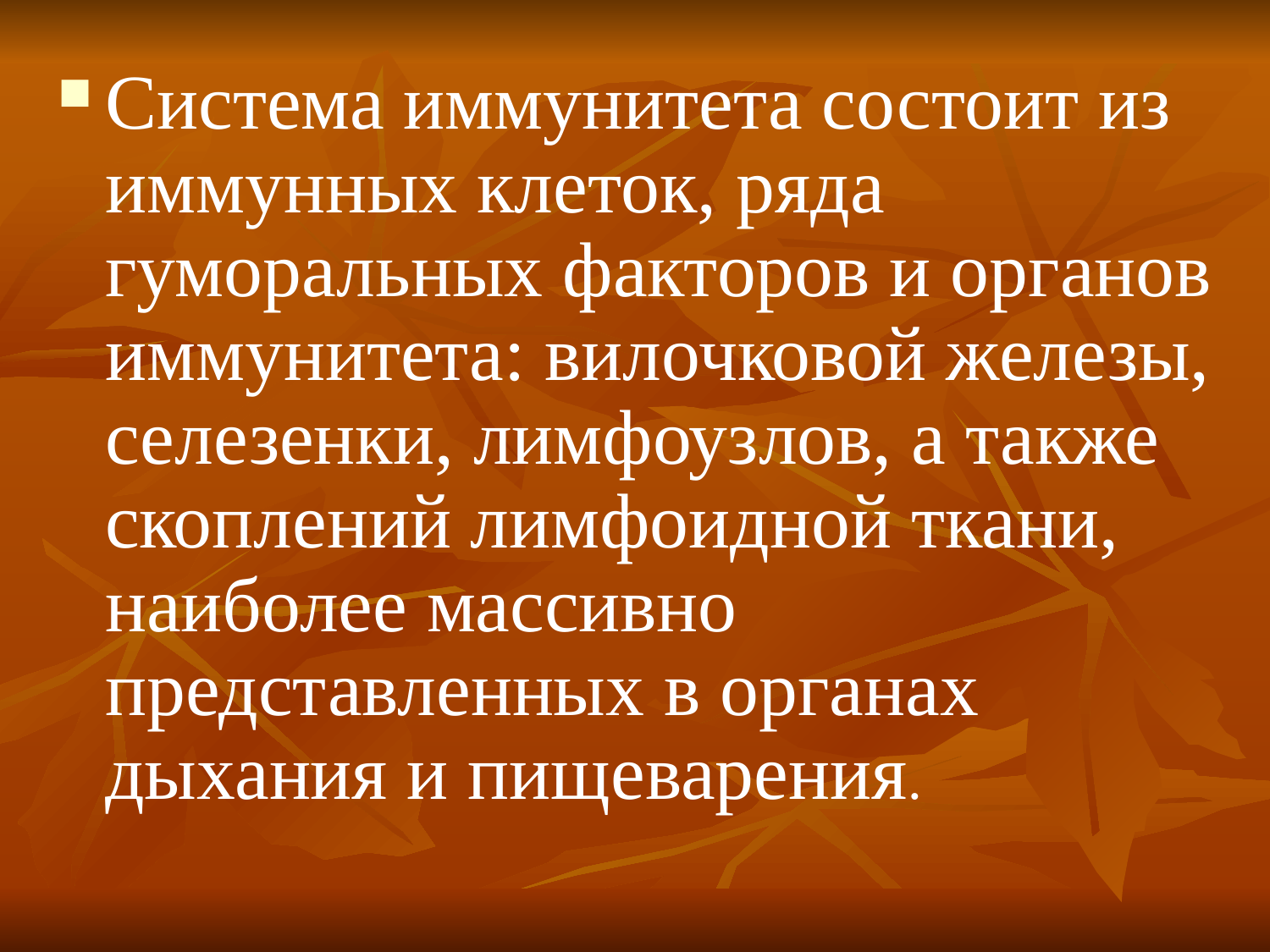

Система иммунитета состоит из  иммунных клеток, ряда гуморальных факторов и органов иммунитета: вилочковой железы, селезенки, лимфоузлов, а также скоплений лимфоидной ткани, наиболее массивно представленных в органах дыхания и пищеварения.